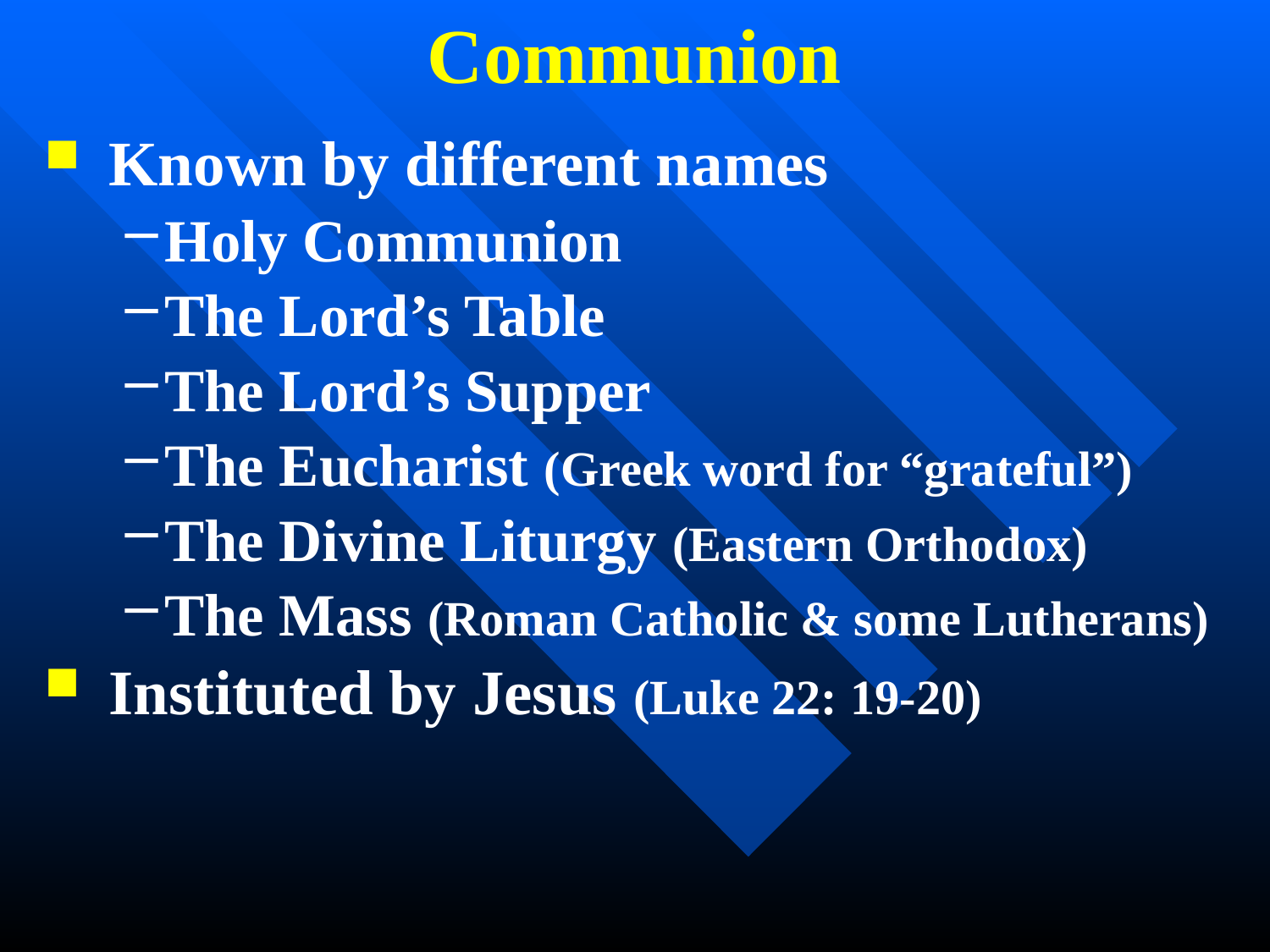

Communion
Known by different names
Holy Communion
The Lord’s Table
The Lord’s Supper
The Eucharist (Greek word for “grateful”)
The Divine Liturgy (Eastern Orthodox)
The Mass (Roman Catholic & some Lutherans)
Instituted by Jesus (Luke 22: 19-20)